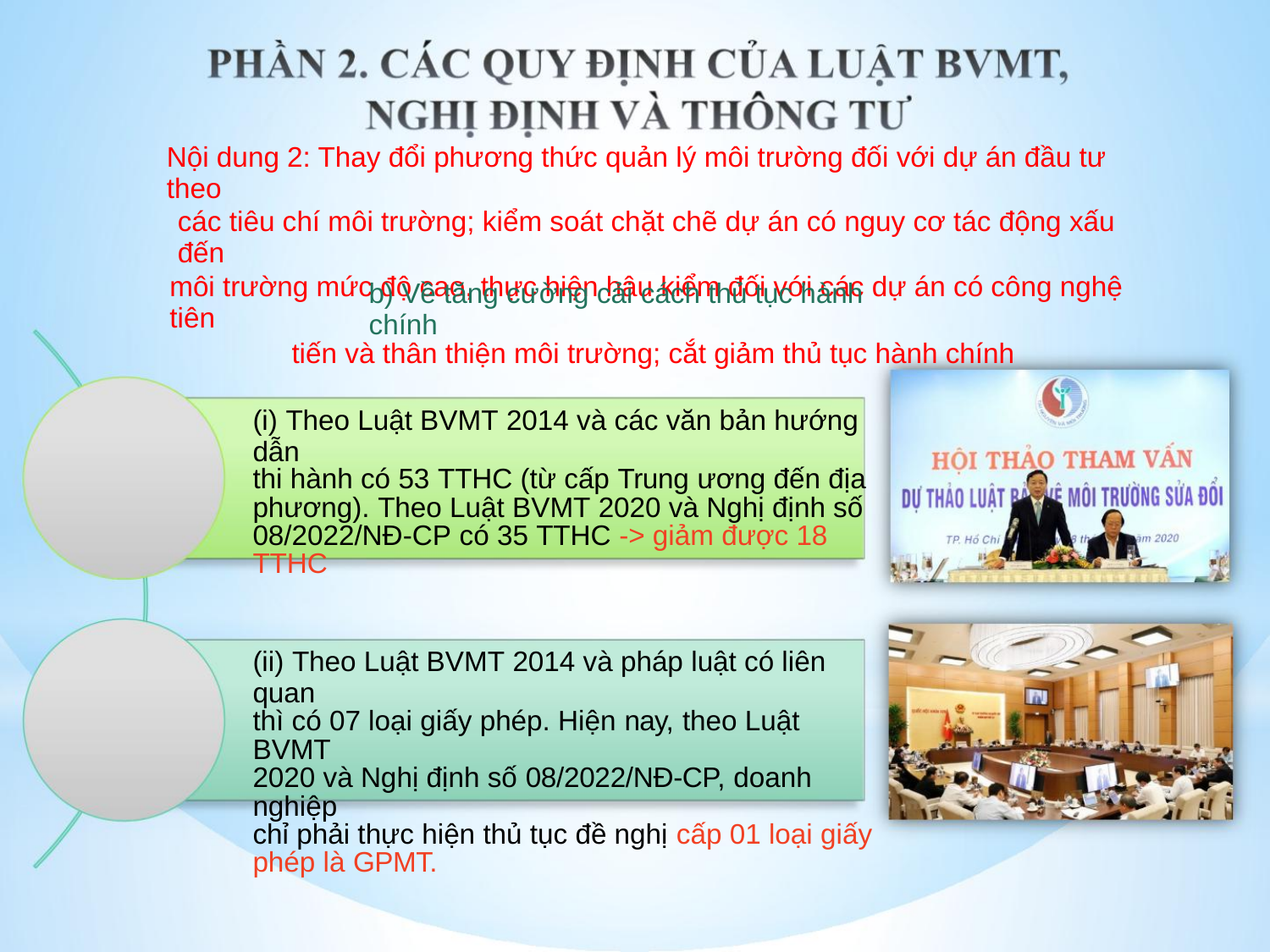

Nội dung 2: Thay đổi phương thức quản lý môi trường đối với dự án đầu tư theo
các tiêu chí môi trường; kiểm soát chặt chẽ dự án có nguy cơ tác động xấu đến
môi trường mức độ cao, thực hiện hậu kiểm đối với các dự án có công nghệ tiên
tiến và thân thiện môi trường; cắt giảm thủ tục hành chính
b) Về tăng cường cải cách thủ tục hành chính
(i) Theo Luật BVMT 2014 và các văn bản hướng dẫn
thi hành có 53 TTHC (từ cấp Trung ương đến địa
phương). Theo Luật BVMT 2020 và Nghị định số
08/2022/NĐ-CP có 35 TTHC -> giảm được 18
TTHC
(ii) Theo Luật BVMT 2014 và pháp luật có liên quan
thì có 07 loại giấy phép. Hiện nay, theo Luật BVMT
2020 và Nghị định số 08/2022/NĐ-CP, doanh nghiệp
chỉ phải thực hiện thủ tục đề nghị cấp 01 loại giấy
phép là GPMT.